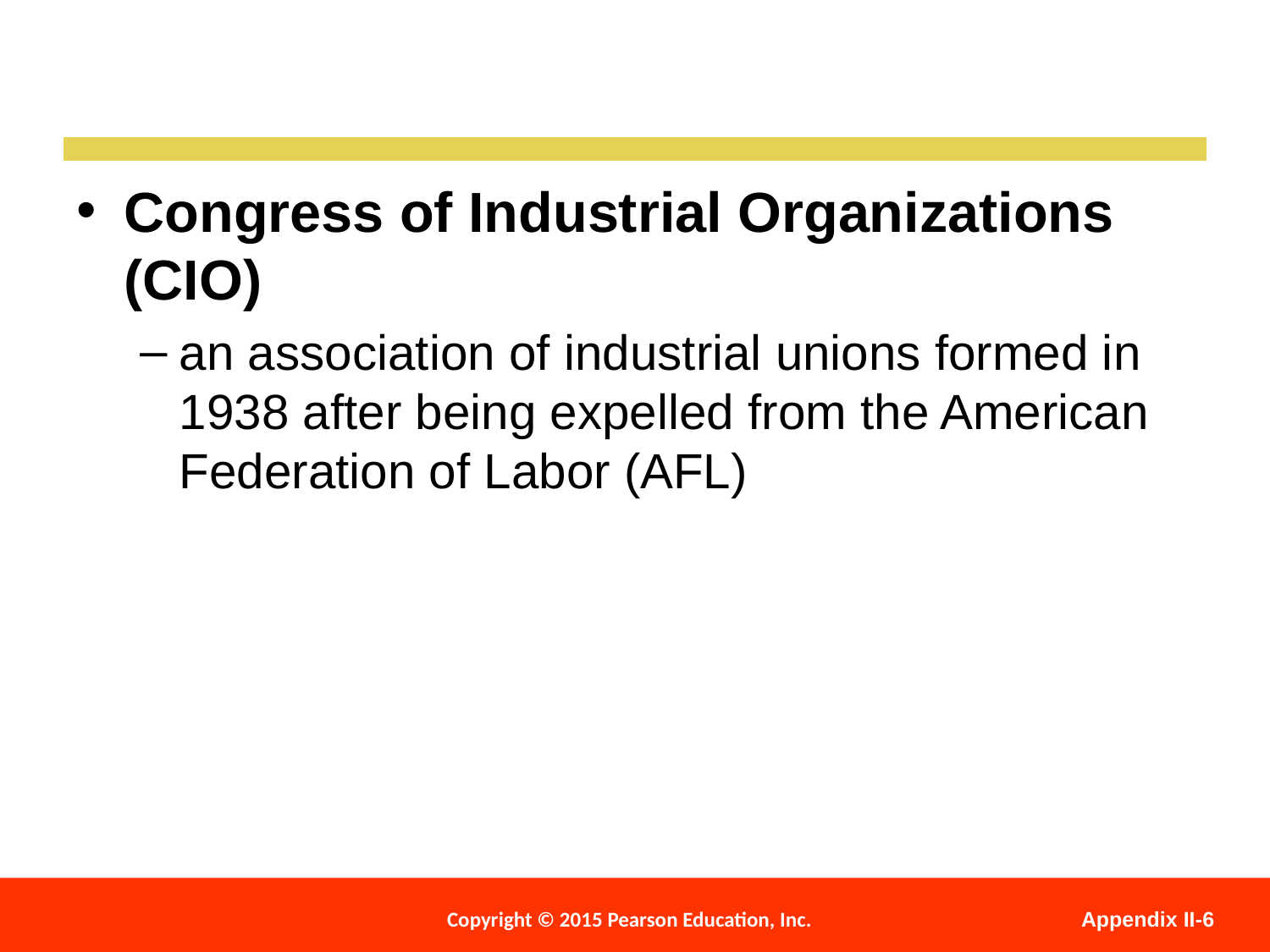

Congress of Industrial Organizations (CIO)
an association of industrial unions formed in 1938 after being expelled from the American Federation of Labor (AFL)